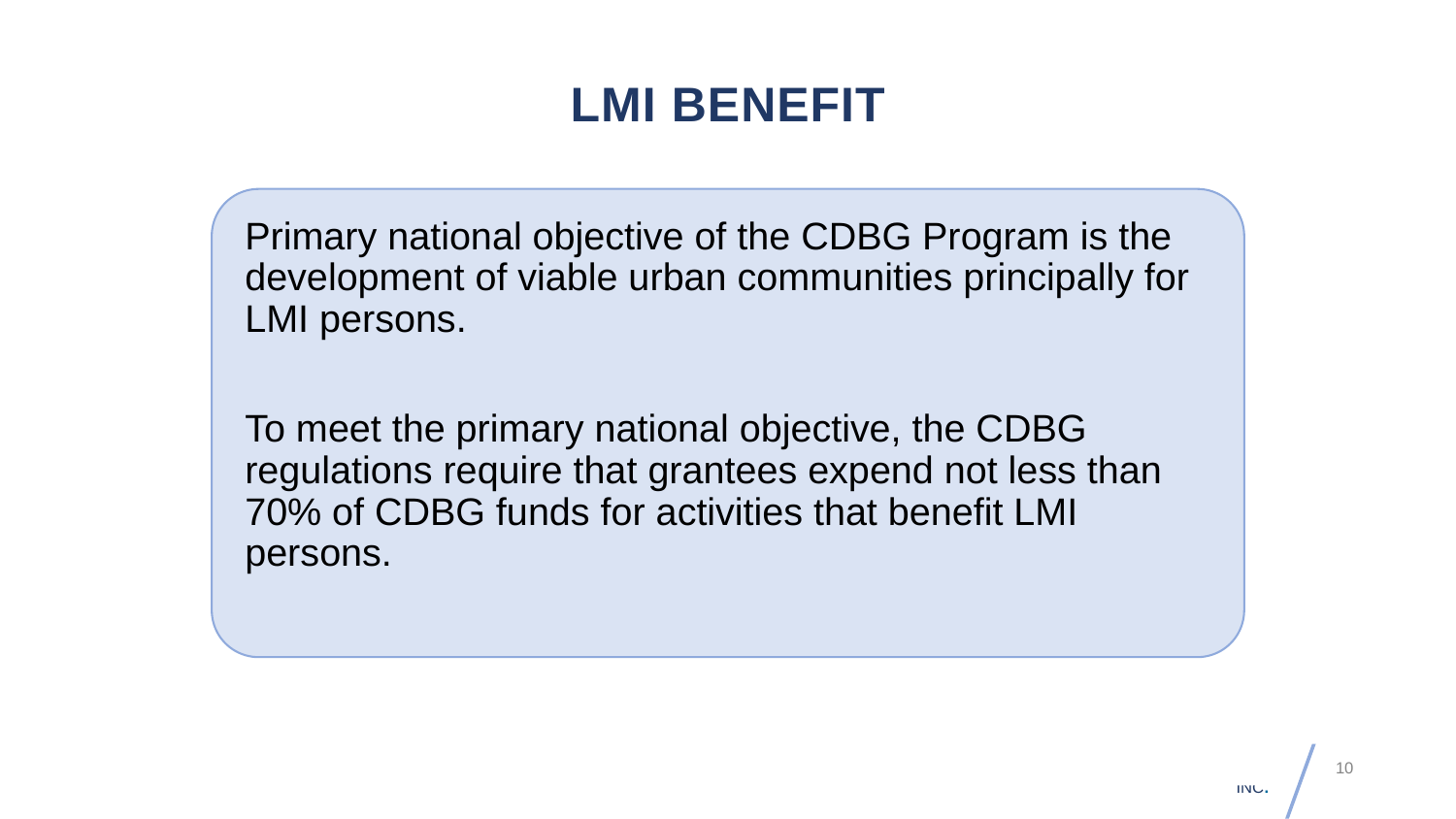

Lmi benefit
Primary national objective of the CDBG Program is the development of viable urban communities principally for LMI persons.

To meet the primary national objective, the CDBG regulations require that grantees expend not less than 70% of CDBG funds for activities that benefit LMI persons.